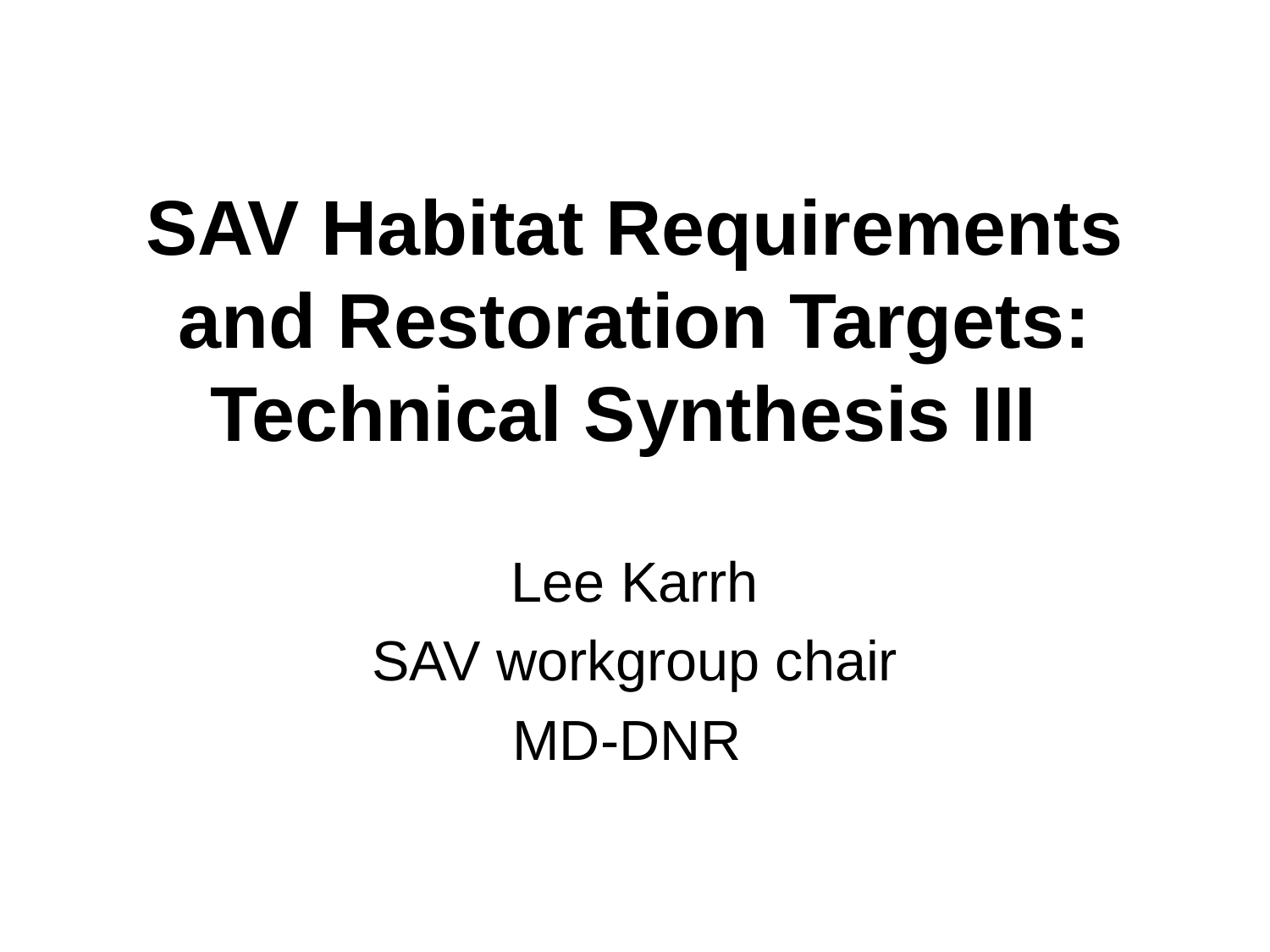

# SAV Habitat Requirements and Restoration Targets: Technical Synthesis III
Lee Karrh
SAV workgroup chair
MD-DNR